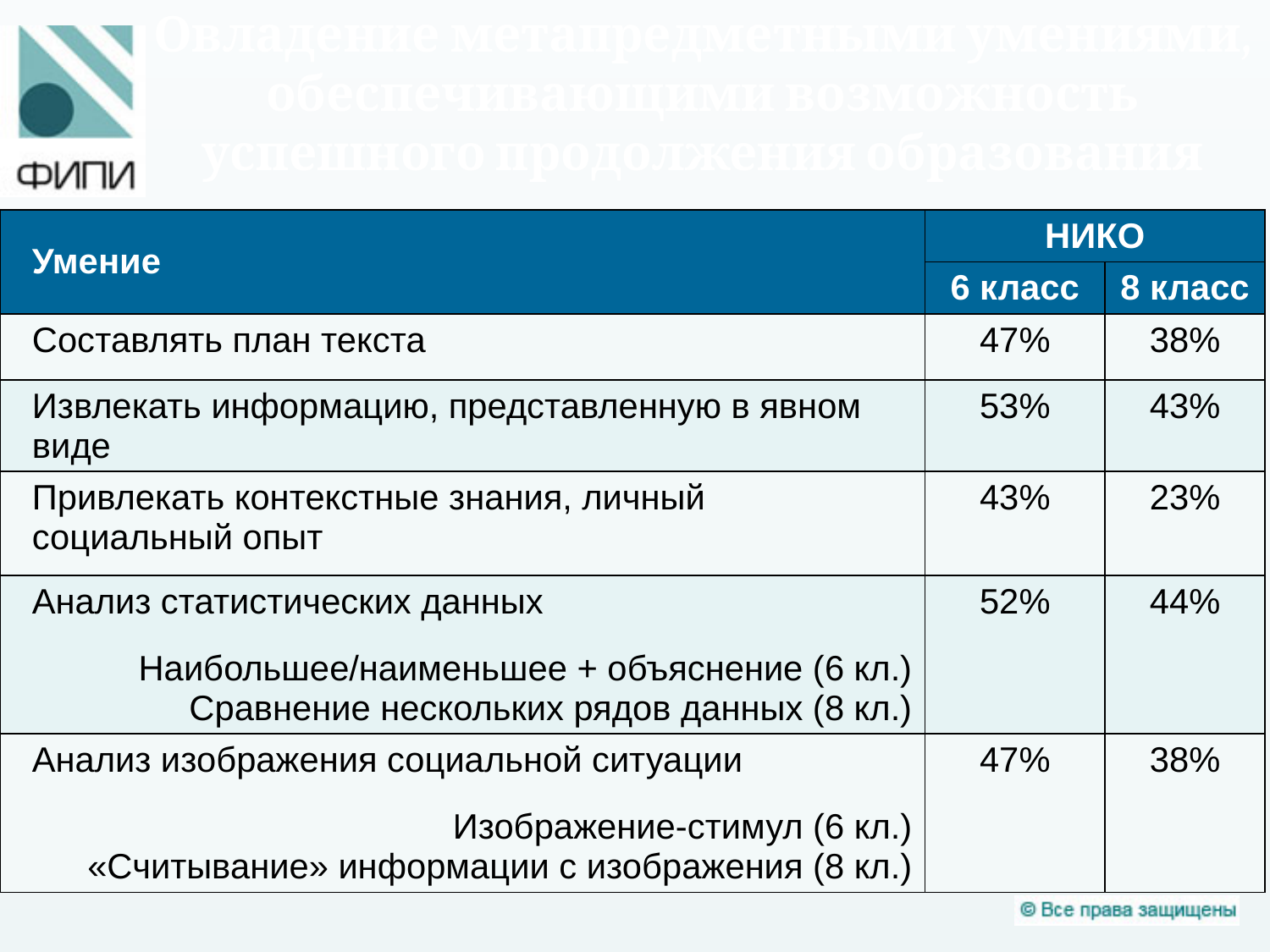

# Овладение метапредметными умениями, обеспечивающими возможность успешного продолжения образования
| Умение | НИКО |  |
| --- | --- | --- |
|  | 6 класс | 8 класс |
| Составлять план текста | 47% | 38% |
| Извлекать информацию, представленную в явном виде | 53% | 43% |
| Привлекать контекстные знания, личный социальный опыт | 43% | 23% |
| Анализ статистических данных Наибольшее/наименьшее + объяснение (6 кл.) Сравнение нескольких рядов данных (8 кл.) | 52% | 44% |
| Анализ изображения социальной ситуации Изображение-стимул (6 кл.) «Считывание» информации с изображения (8 кл.) | 47% | 38% |